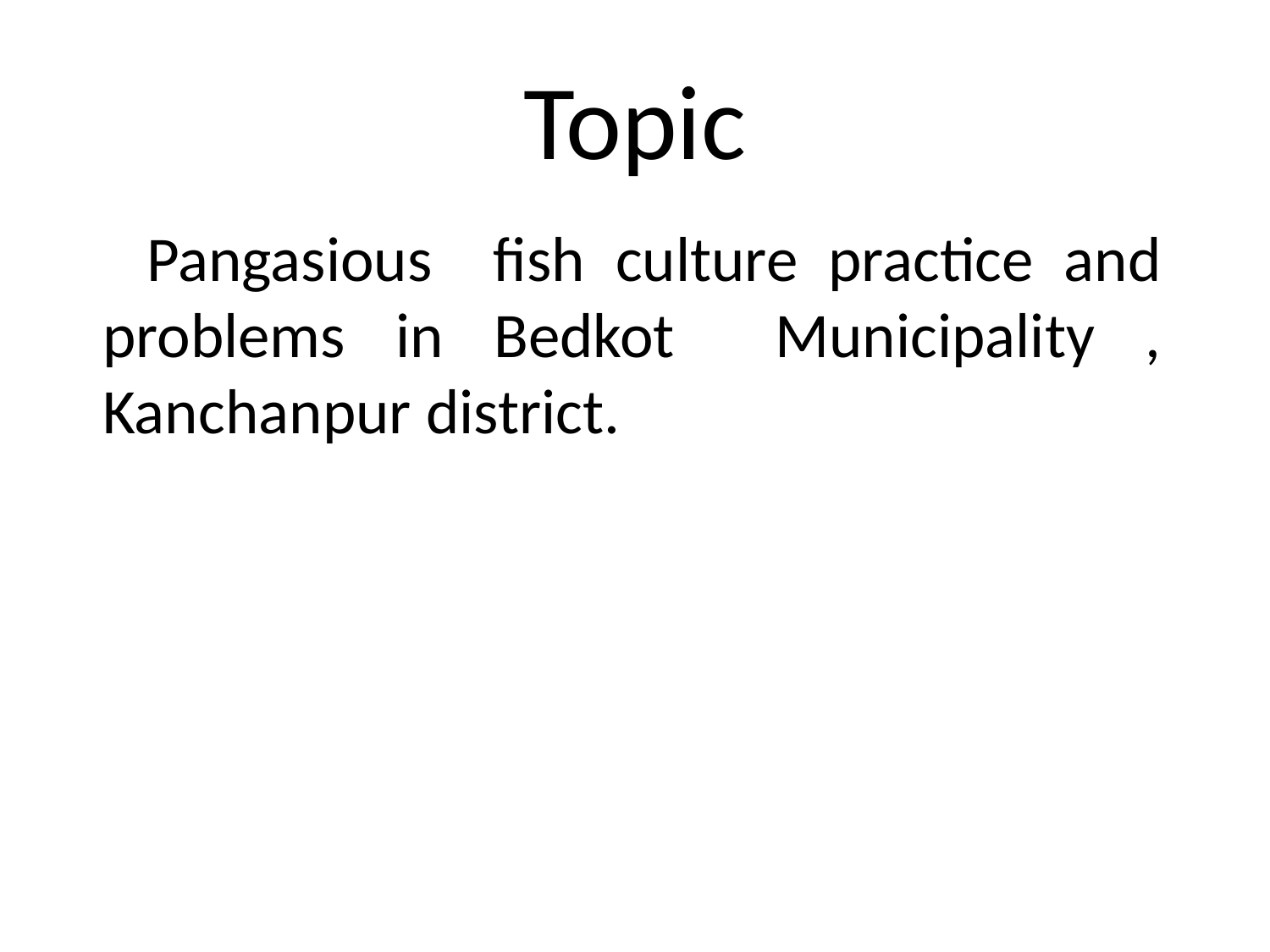

# Topic
   Pangasious  fish culture practice and problems in Bedkot  Municipality , Kanchanpur district.